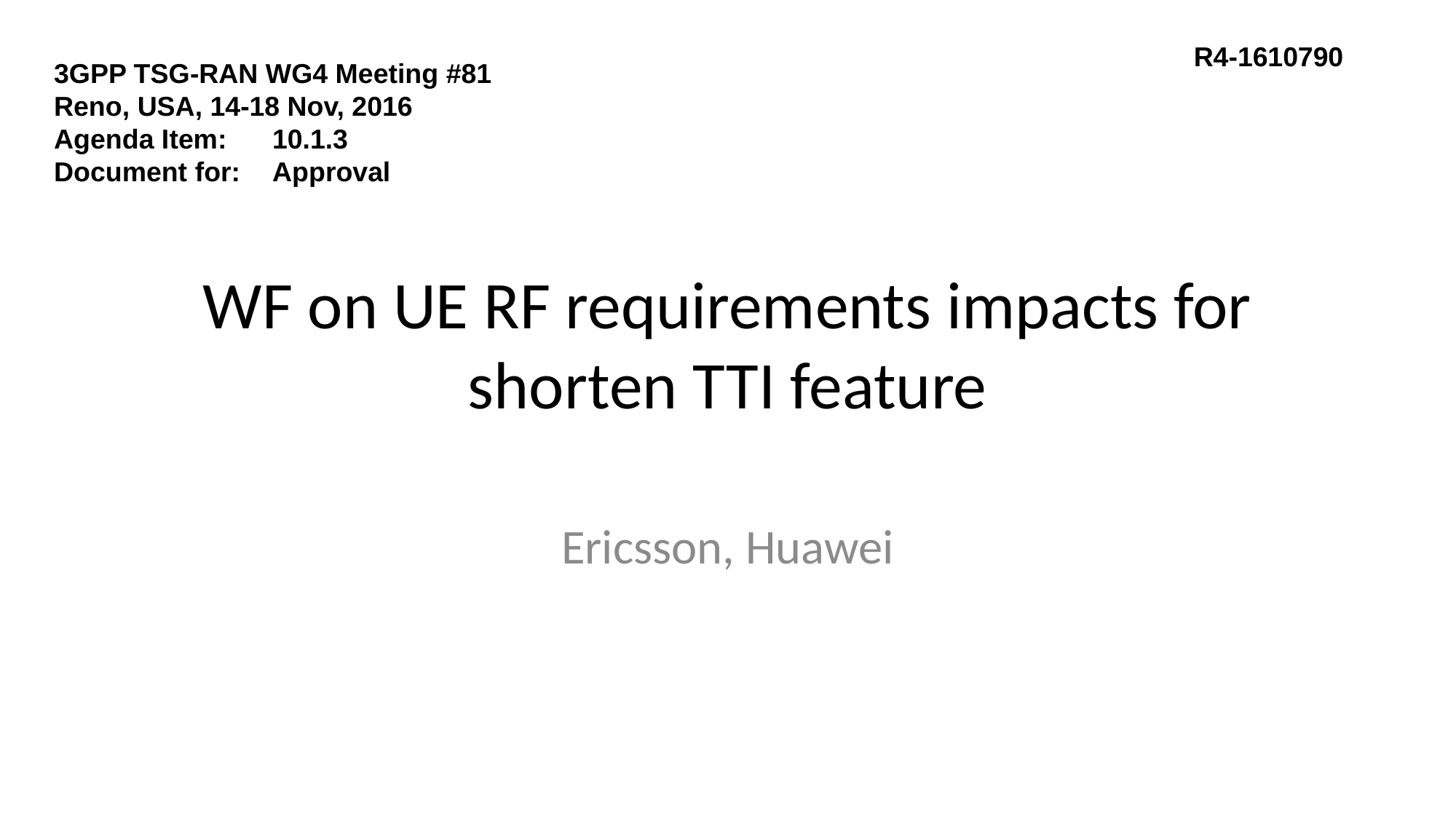

R4-1610790
3GPP TSG-RAN WG4 Meeting #81
Reno, USA, 14-18 Nov, 2016
Agenda Item:	10.1.3
Document for:	Approval
# WF on UE RF requirements impacts for shorten TTI feature
Ericsson, Huawei